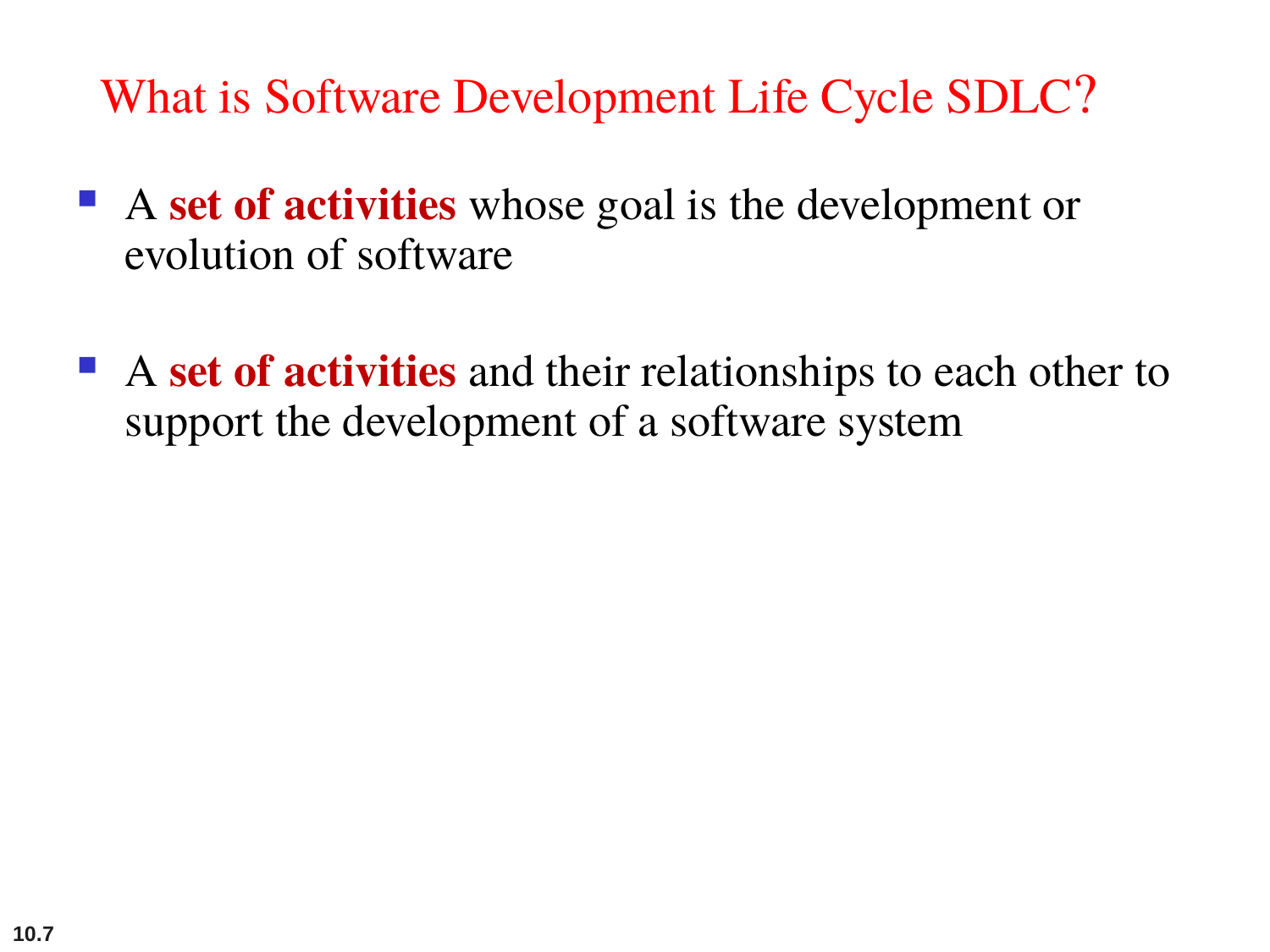

# What is Software Development Life Cycle SDLC?
A set of activities whose goal is the development or evolution of software

A set of activities and their relationships to each other to support the development of a software system

10.7